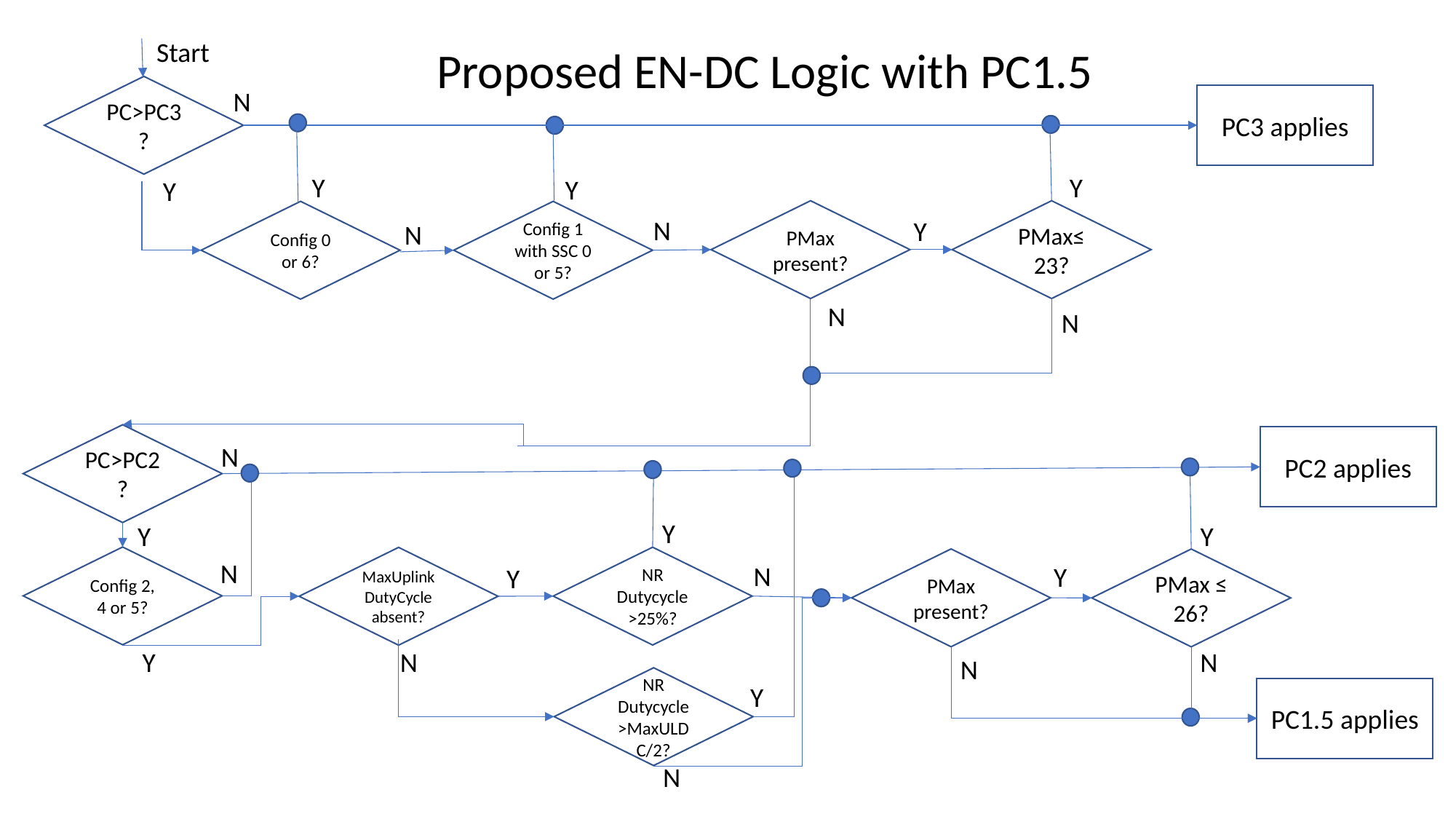

Start
Proposed EN-DC Logic with PC1.5
PC>PC3?
N
PC3 applies

Y
Y
Y
Y
PMax≤23?
PMax present?
Config 0 or 6?
Config 1 with SSC 0 or 5?
N
Y
N
N
N

PC>PC2?
PC2 applies
N

Y
Y
Y
Config 2, 4 or 5?
NR Dutycycle >25%?
MaxUplinkDutyCycle absent?
PMax present?
PMax ≤ 26?
N
N
Y
Y

Y
N
N
N
NR Dutycycle >MaxULDC/2?
Y
PC1.5 applies

N